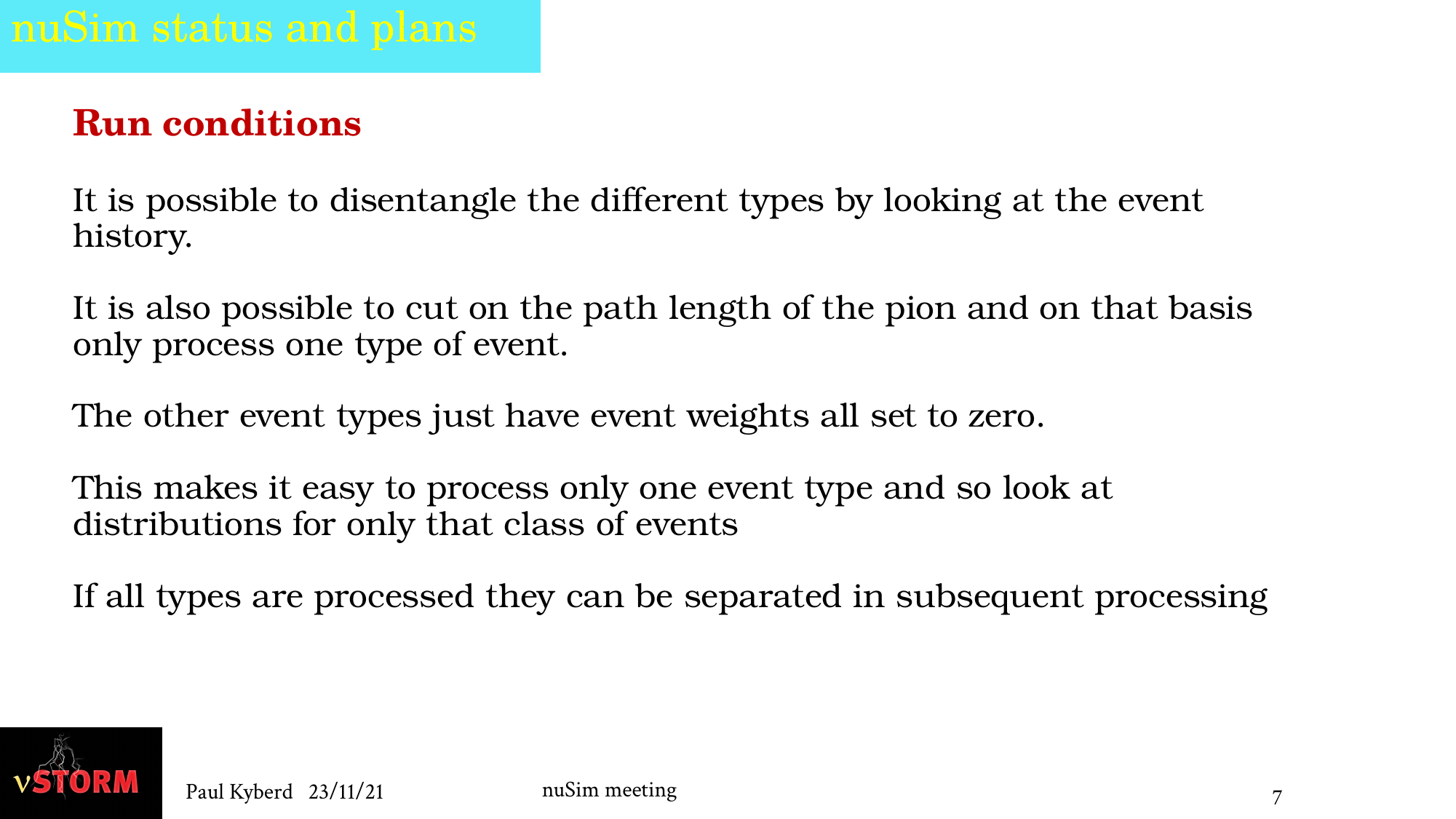

nuSim status and plans
Run conditions

It is possible to disentangle the different types by looking at the event history.

It is also possible to cut on the path length of the pion and on that basis only process one type of event.

The other event types just have event weights all set to zero.

This makes it easy to process only one event type and so look at distributions for only that class of events

If all types are processed they can be separated in subsequent processing

nuSim meeting
Paul Kyberd   23/11/21
7